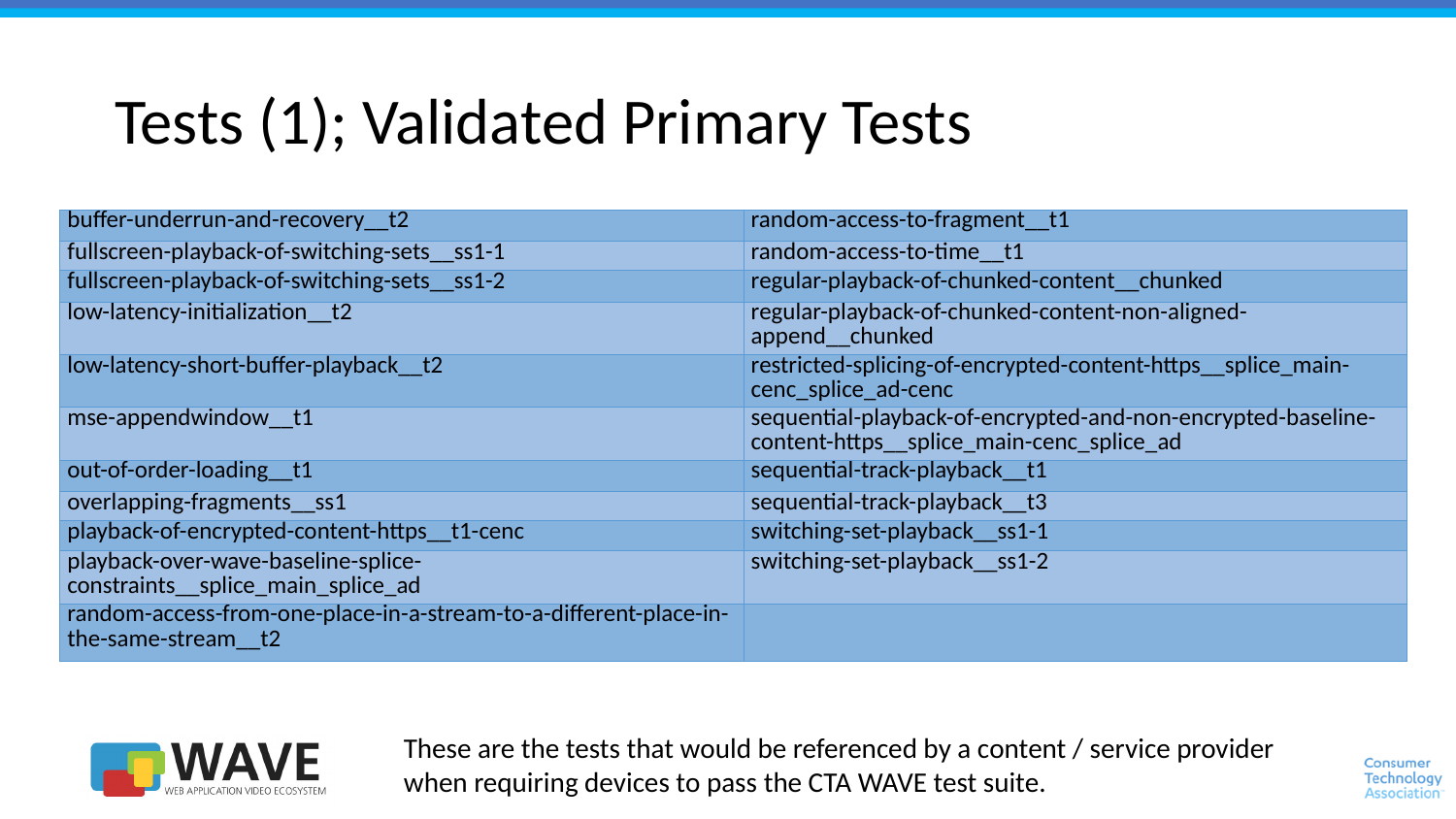

# Tests (1); Validated Primary Tests
| buffer-underrun-and-recovery\_\_t2 | random-access-to-fragment\_\_t1 |
| --- | --- |
| fullscreen-playback-of-switching-sets\_\_ss1-1 | random-access-to-time\_\_t1 |
| fullscreen-playback-of-switching-sets\_\_ss1-2 | regular-playback-of-chunked-content\_\_chunked |
| low-latency-initialization\_\_t2 | regular-playback-of-chunked-content-non-aligned-append\_\_chunked |
| low-latency-short-buffer-playback\_\_t2 | restricted-splicing-of-encrypted-content-https\_\_splice\_main-cenc\_splice\_ad-cenc |
| mse-appendwindow\_\_t1 | sequential-playback-of-encrypted-and-non-encrypted-baseline-content-https\_\_splice\_main-cenc\_splice\_ad |
| out-of-order-loading\_\_t1 | sequential-track-playback\_\_t1 |
| overlapping-fragments\_\_ss1 | sequential-track-playback\_\_t3 |
| playback-of-encrypted-content-https\_\_t1-cenc | switching-set-playback\_\_ss1-1 |
| playback-over-wave-baseline-splice-constraints\_\_splice\_main\_splice\_ad | switching-set-playback\_\_ss1-2 |
| random-access-from-one-place-in-a-stream-to-a-different-place-in-the-same-stream\_\_t2 |  |
These are the tests that would be referenced by a content / service provider when requiring devices to pass the CTA WAVE test suite.